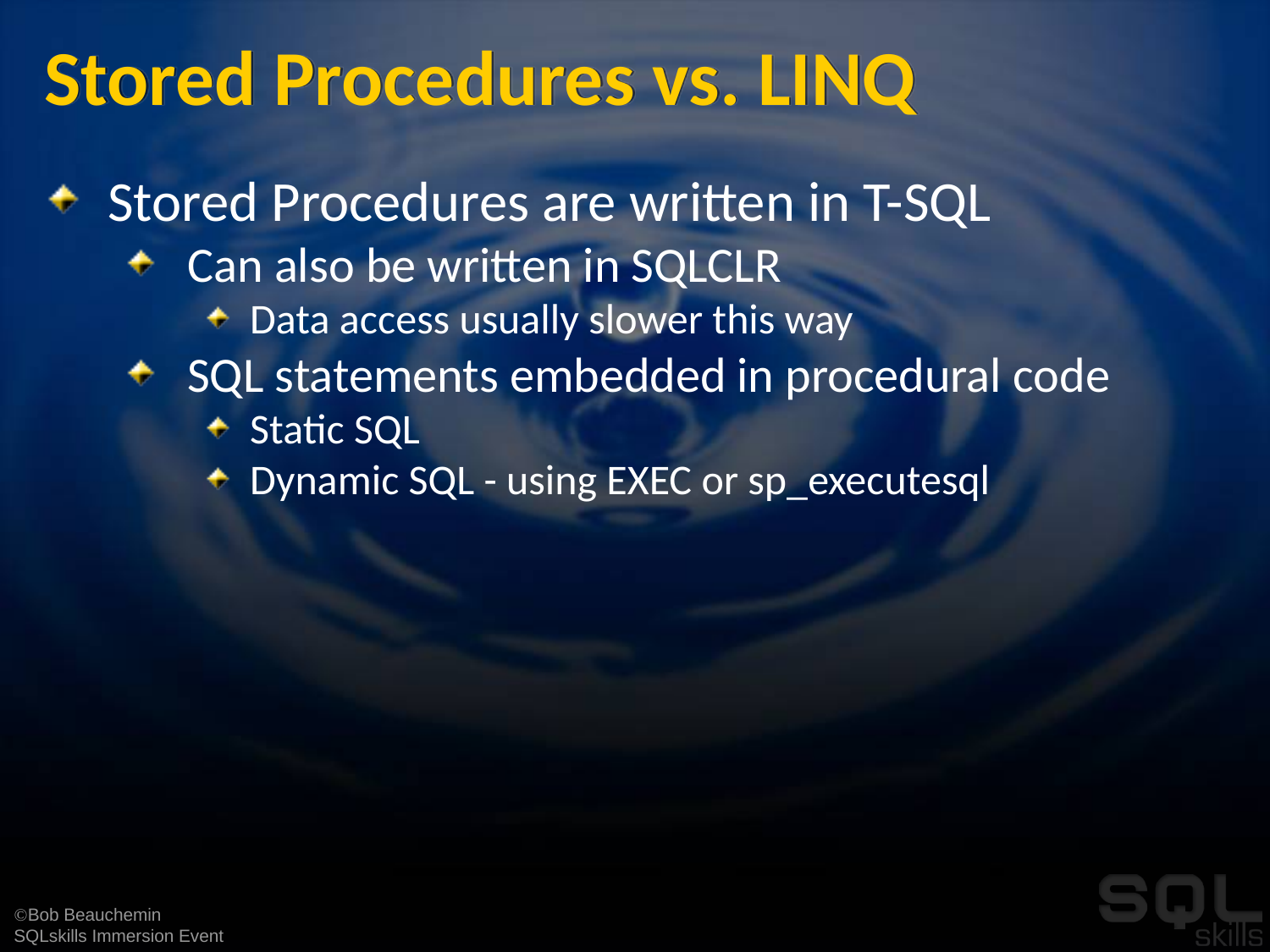

# Stored Procedures vs. LINQ
Stored Procedures are written in T-SQL
Can also be written in SQLCLR
Data access usually slower this way
SQL statements embedded in procedural code
Static SQL
Dynamic SQL - using EXEC or sp_executesql